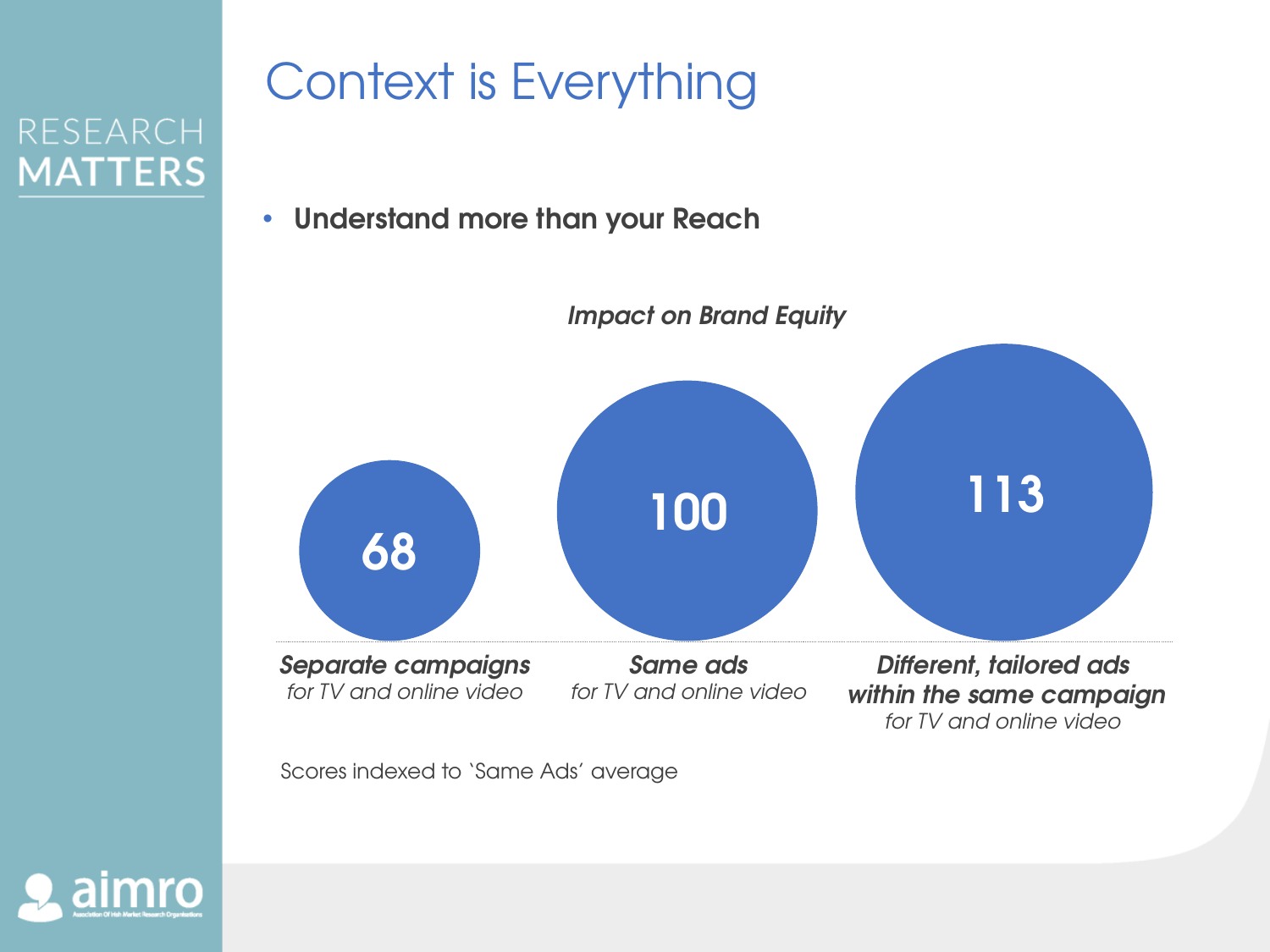

# Context is Everything
Understand more than your Reach
Impact on Brand Equity
113
100
68
Separate campaigns
for TV and online video
Same ads
for TV and online video
Different, tailored ads
 within the same campaign
for TV and online video
Scores indexed to ‘Same Ads’ average